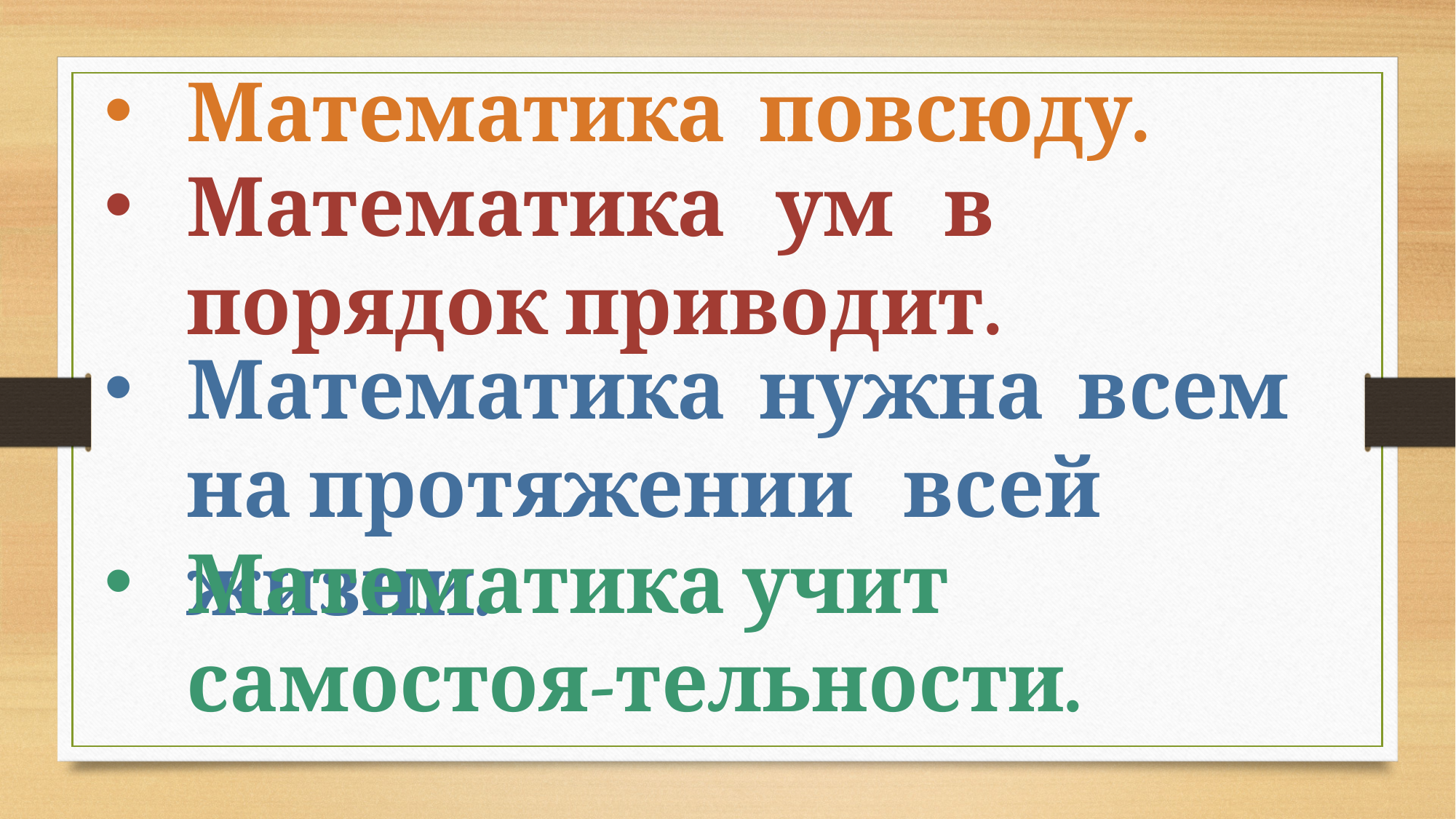

Математика  повсюду.
Математика   ум   в  порядок приводит.
Математика  нужна  всем  на протяжении   всей  жизни.
Математика учит  самостоя-тельности.